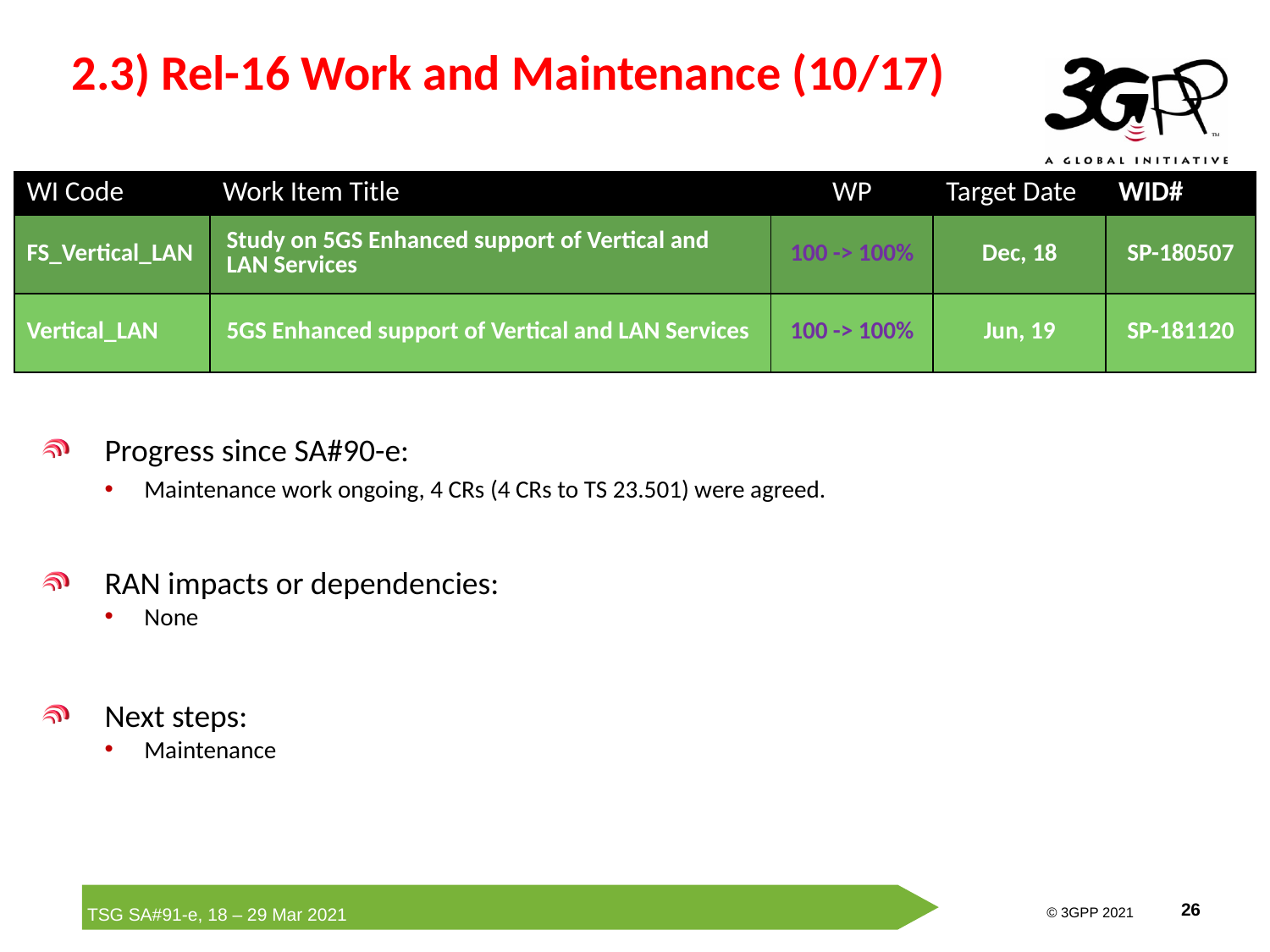

# 2.3) Rel-16 Work and Maintenance (10/17)
| WI Code | Work Item Title | WP | Target Date | WID# |
| --- | --- | --- | --- | --- |
| FS\_Vertical\_LAN | Study on 5GS Enhanced support of Vertical and LAN Services | 100 -> 100% | Dec, 18 | SP-180507 |
| Vertical\_LAN | 5GS Enhanced support of Vertical and LAN Services | 100 -> 100% | Jun, 19 | SP-181120 |
Progress since SA#90-e:
Maintenance work ongoing, 4 CRs (4 CRs to TS 23.501) were agreed.

RAN impacts or dependencies:
None

Next steps:
Maintenance